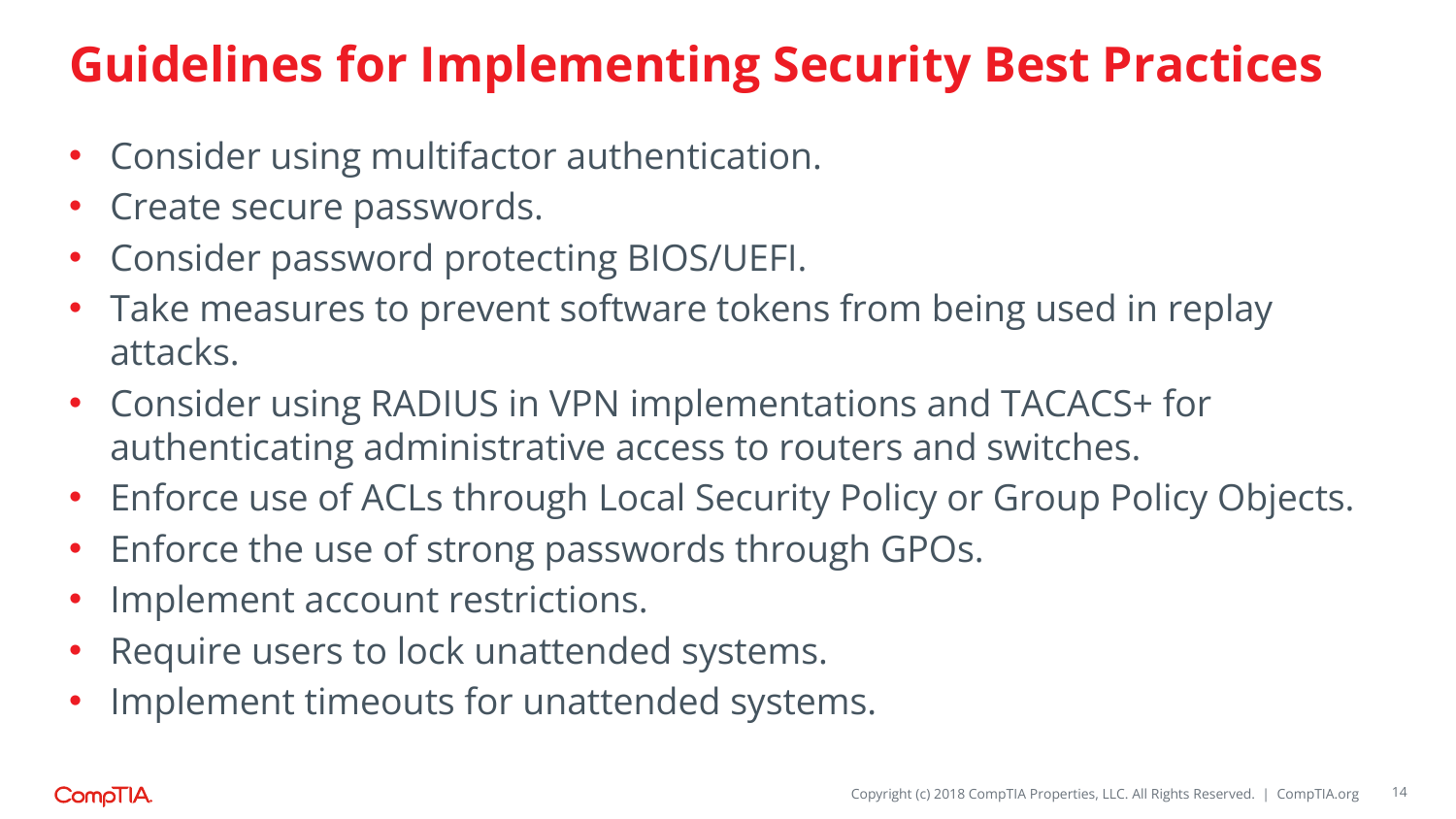

# Guidelines for Implementing Security Best Practices
Consider using multifactor authentication.
Create secure passwords.
Consider password protecting BIOS/UEFI.
Take measures to prevent software tokens from being used in replay attacks.
Consider using RADIUS in VPN implementations and TACACS+ for authenticating administrative access to routers and switches.
Enforce use of ACLs through Local Security Policy or Group Policy Objects.
Enforce the use of strong passwords through GPOs.
Implement account restrictions.
Require users to lock unattended systems.
Implement timeouts for unattended systems.
14